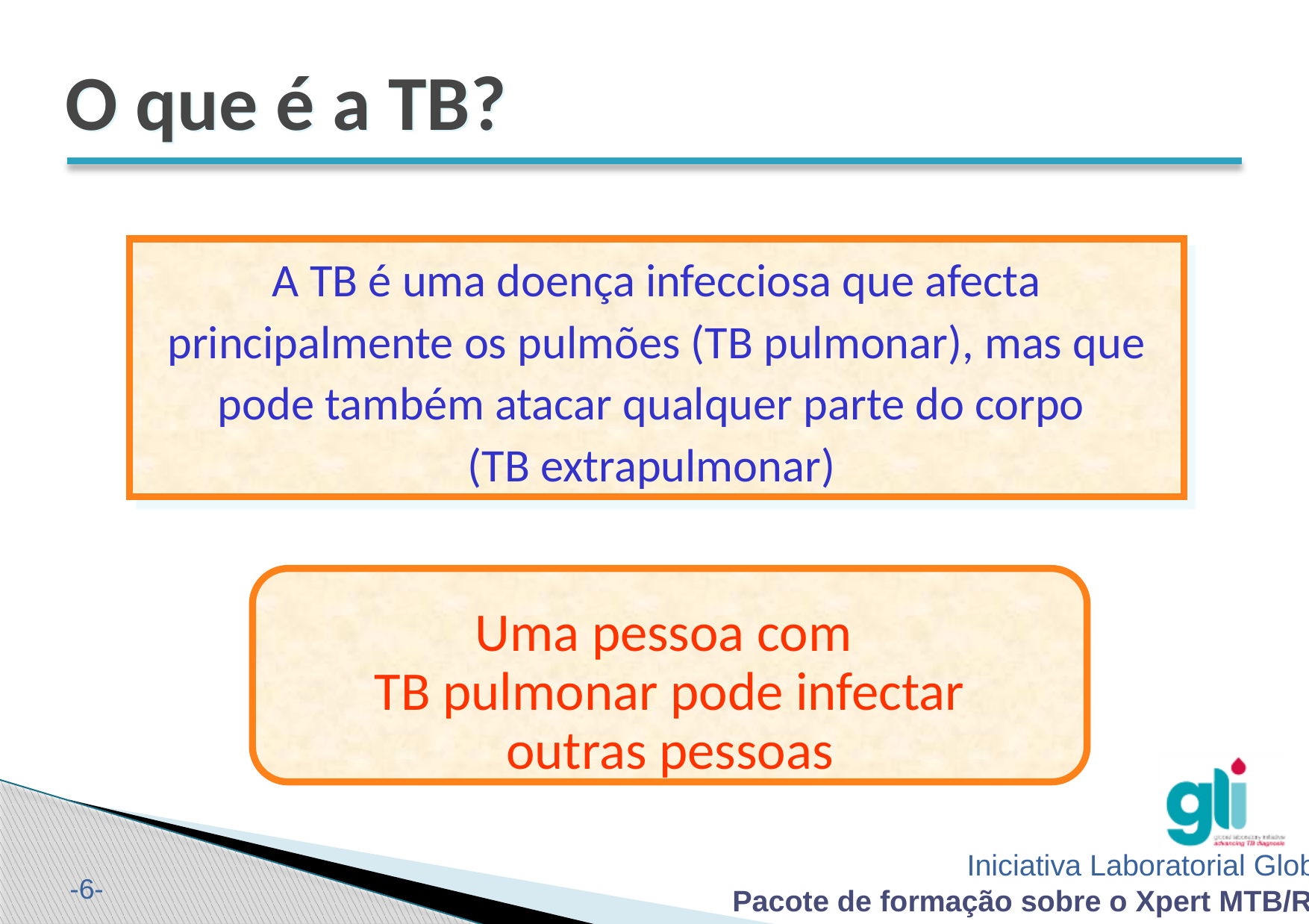

# O que é a TB?
A TB é uma doença infecciosa que afecta principalmente os pulmões (TB pulmonar), mas que pode também atacar qualquer parte do corpo
(TB extrapulmonar)

Uma pessoa com
TB pulmonar pode infectar
 outras pessoas